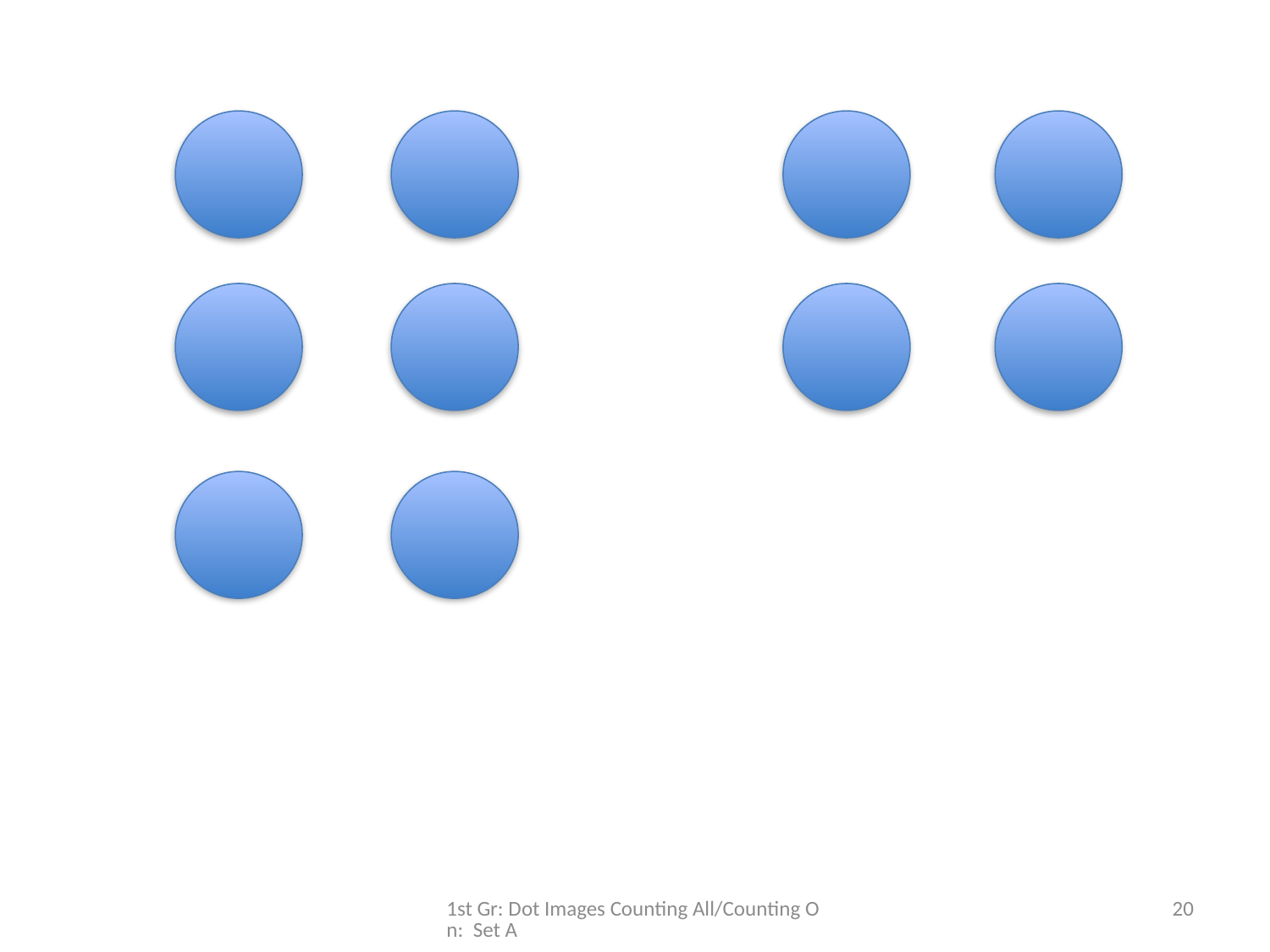

1st Gr: Dot Images Counting All/Counting On:  Set A
20